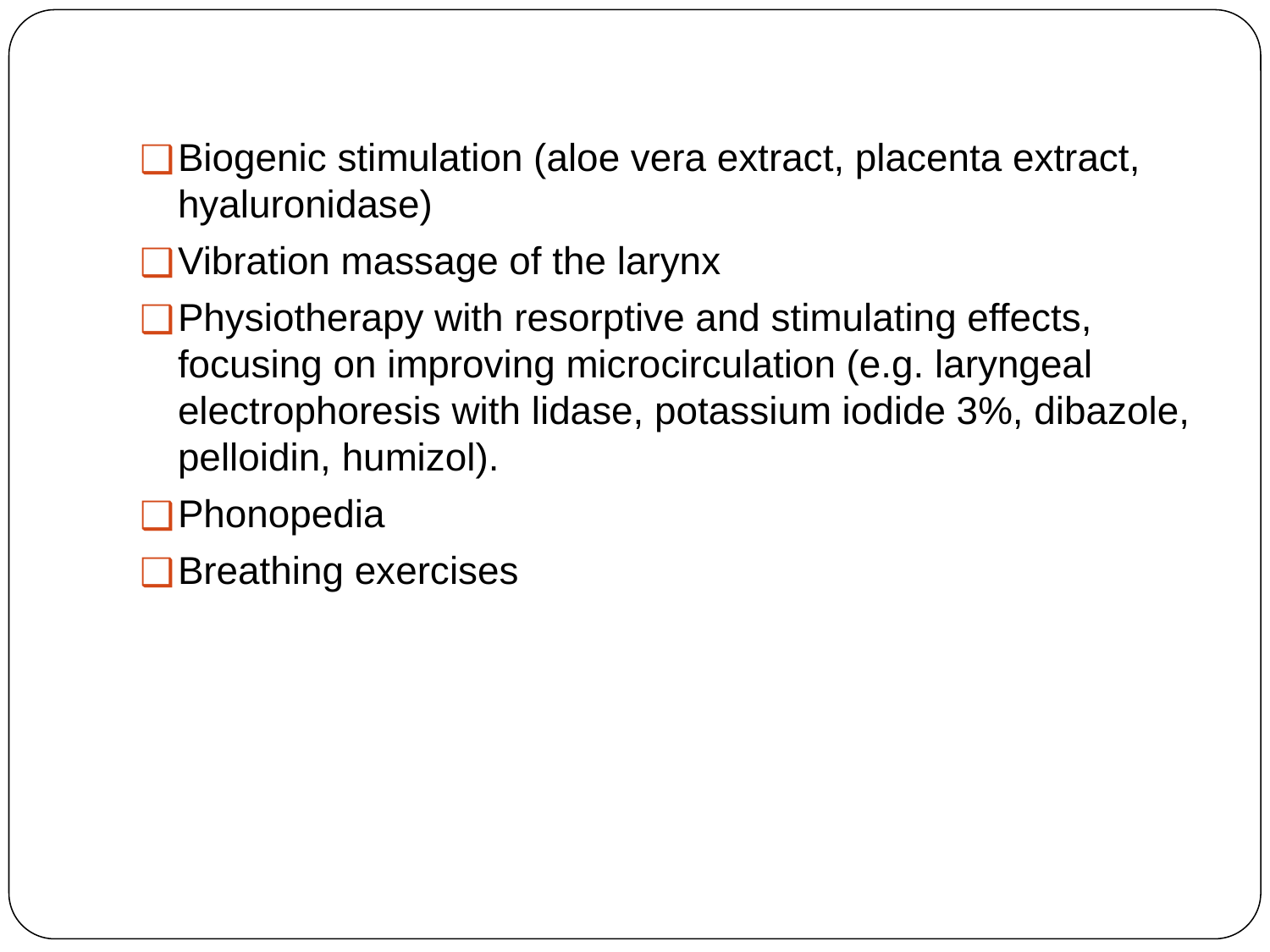

#
Biogenic stimulation (aloe vera extract, placenta extract, hyaluronidase)
Vibration massage of the larynx
Physiotherapy with resorptive and stimulating effects, focusing on improving microcirculation (e.g. laryngeal electrophoresis with lidase, potassium iodide 3%, dibazole, pelloidin, humizol).
Phonopedia
Breathing exercises